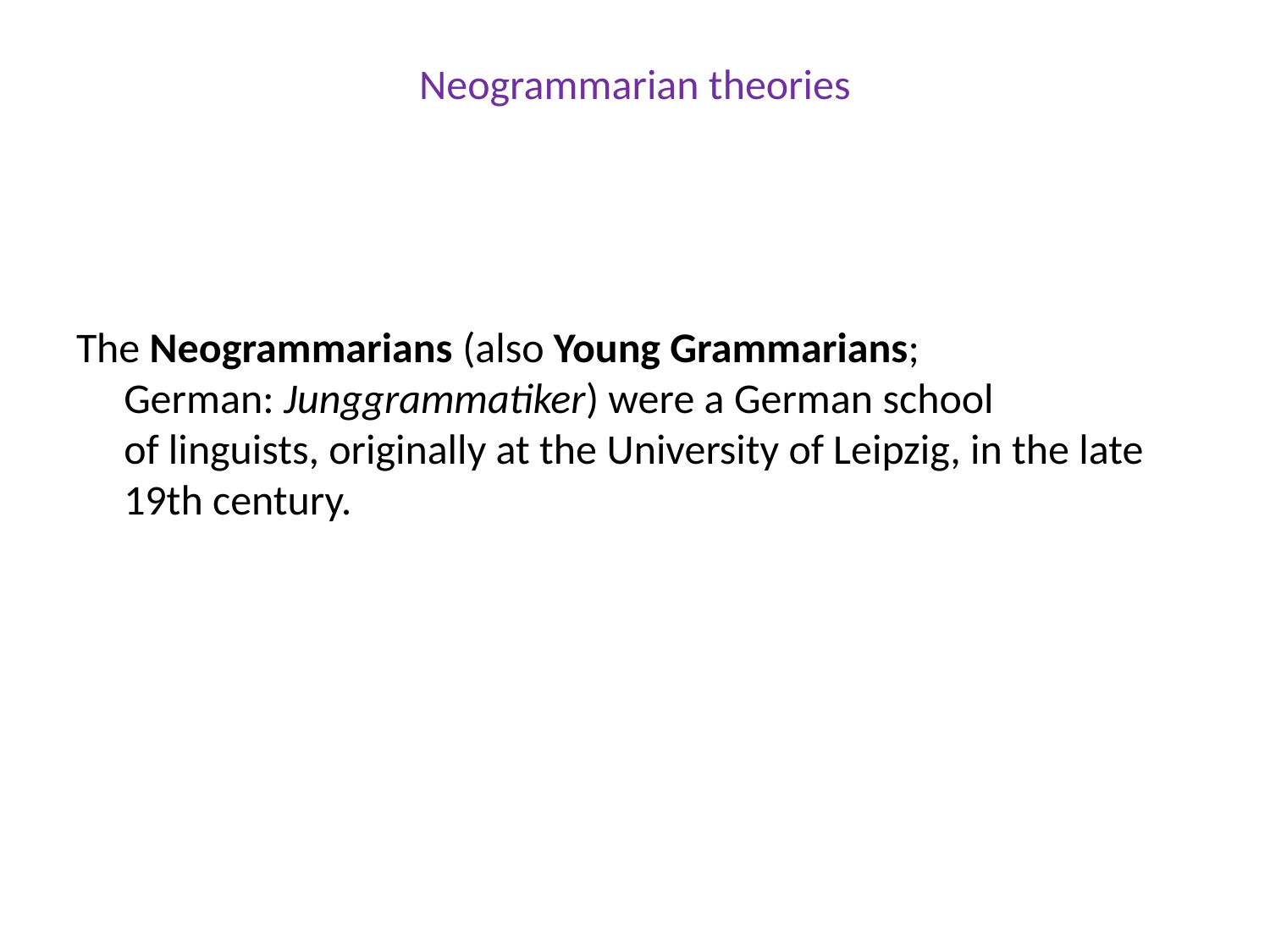

# Neogrammarian theories

The Neogrammarians (also Young Grammarians; German: Junggrammatiker) were a German school of linguists, originally at the University of Leipzig, in the late 19th century.